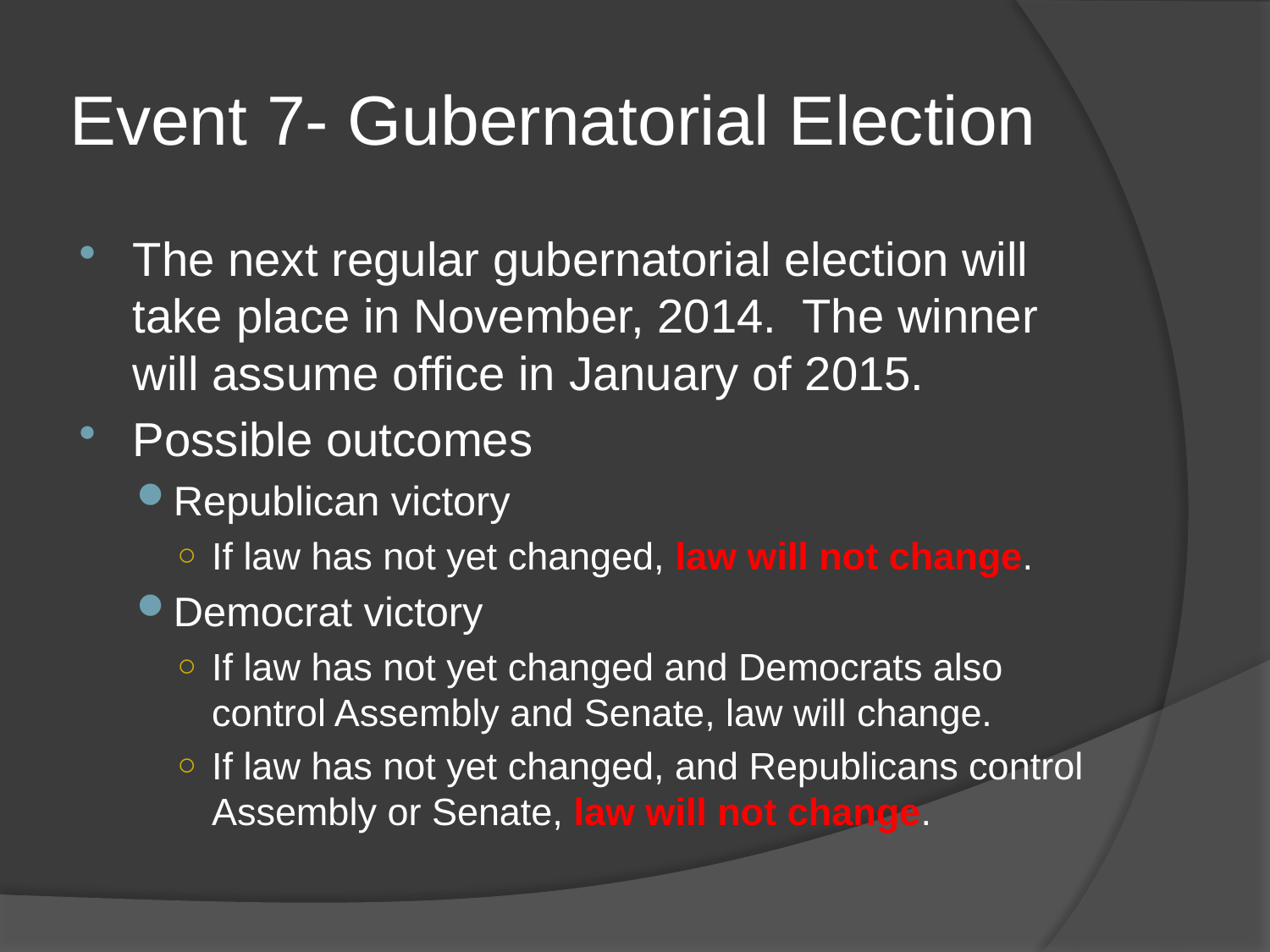

# Event 7- Gubernatorial Election
The next regular gubernatorial election will take place in November, 2014.  The winner will assume office in January of 2015.
Possible outcomes
Republican victory
If law has not yet changed, law will not change.
Democrat victory
If law has not yet changed and Democrats also control Assembly and Senate, law will change.
If law has not yet changed, and Republicans control Assembly or Senate, law will not change.